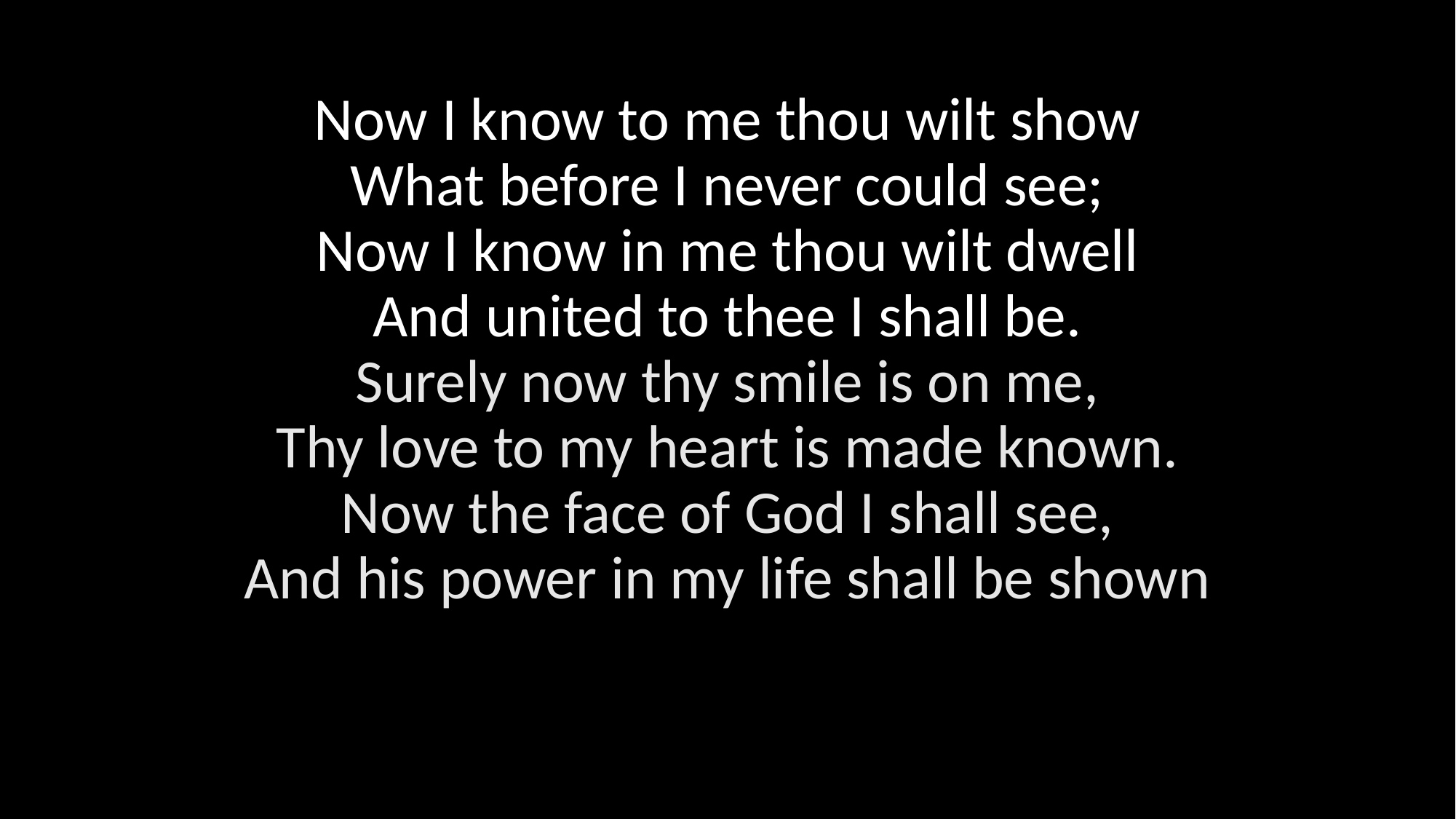

Now I know to me thou wilt show
What before I never could see;
Now I know in me thou wilt dwell
And united to thee I shall be.
Surely now thy smile is on me,
Thy love to my heart is made known.
Now the face of God I shall see,
And his power in my life shall be shown